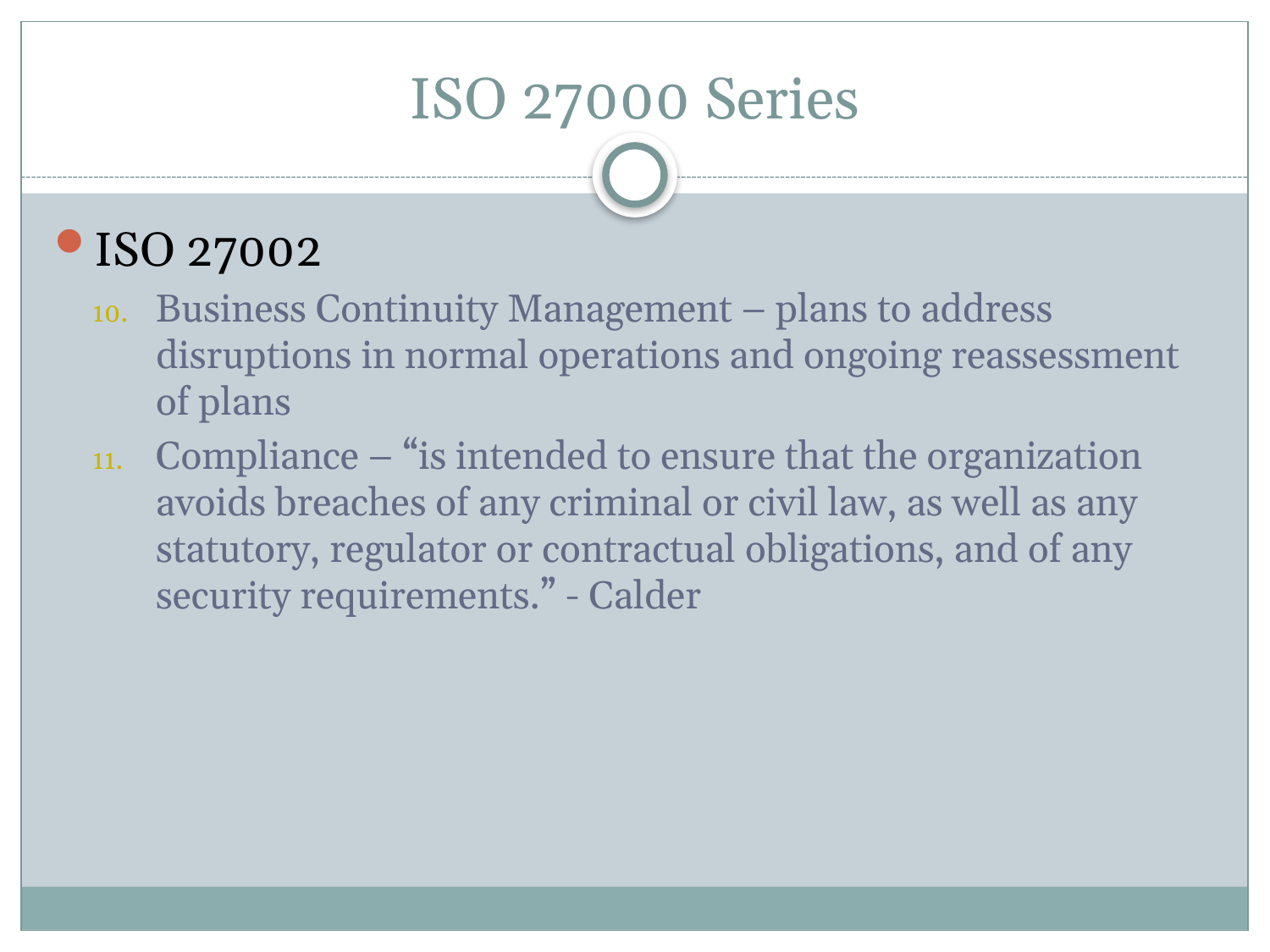

# ISO 27000 Series
ISO 27002
Business Continuity Management – plans to address disruptions in normal operations and ongoing reassessment of plans
Compliance – “is intended to ensure that the organization avoids breaches of any criminal or civil law, as well as any statutory, regulator or contractual obligations, and of any security requirements.” - Calder